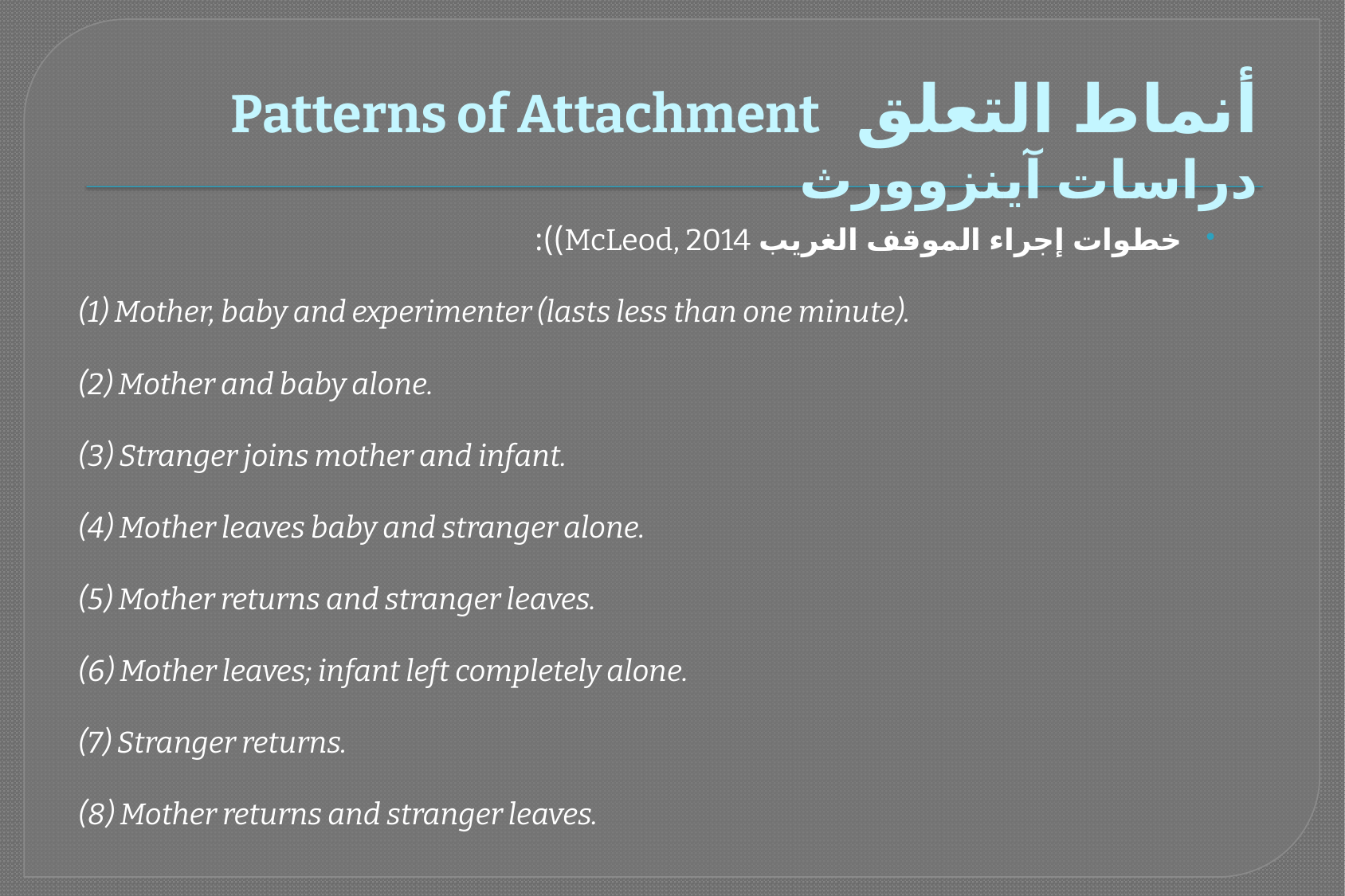

# أنماط التعلق  Patterns of Attachment دراسات آينزوورث
خطوات إجراء الموقف الغريب McLeod, 2014)):

(1) Mother, baby and experimenter (lasts less than one minute).
(2) Mother and baby alone.
(3) Stranger joins mother and infant.
(4) Mother leaves baby and stranger alone.
(5) Mother returns and stranger leaves.
(6) Mother leaves; infant left completely alone.
(7) Stranger returns.
(8) Mother returns and stranger leaves.